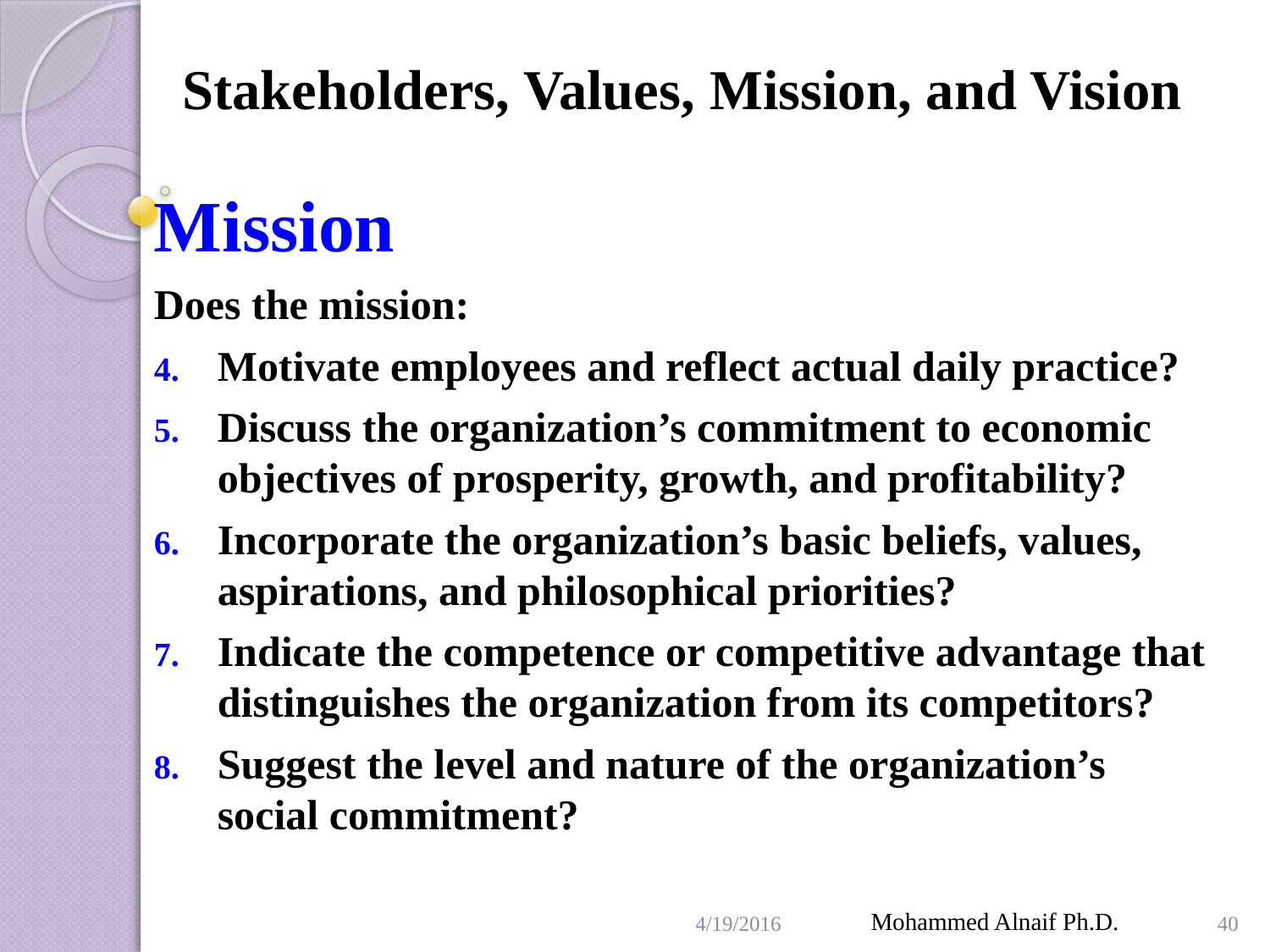

# Stakeholders, Values, Mission, and Vision
Mission
Does the mission:
Motivate employees and reflect actual daily practice?
Discuss the organization’s commitment to economic objectives of prosperity, growth, and profitability?
Incorporate the organization’s basic beliefs, values, aspirations, and philosophical priorities?
Indicate the competence or competitive advantage that distinguishes the organization from its competitors?
Suggest the level and nature of the organization’s social commitment?
4/19/2016
Mohammed Alnaif Ph.D.
40